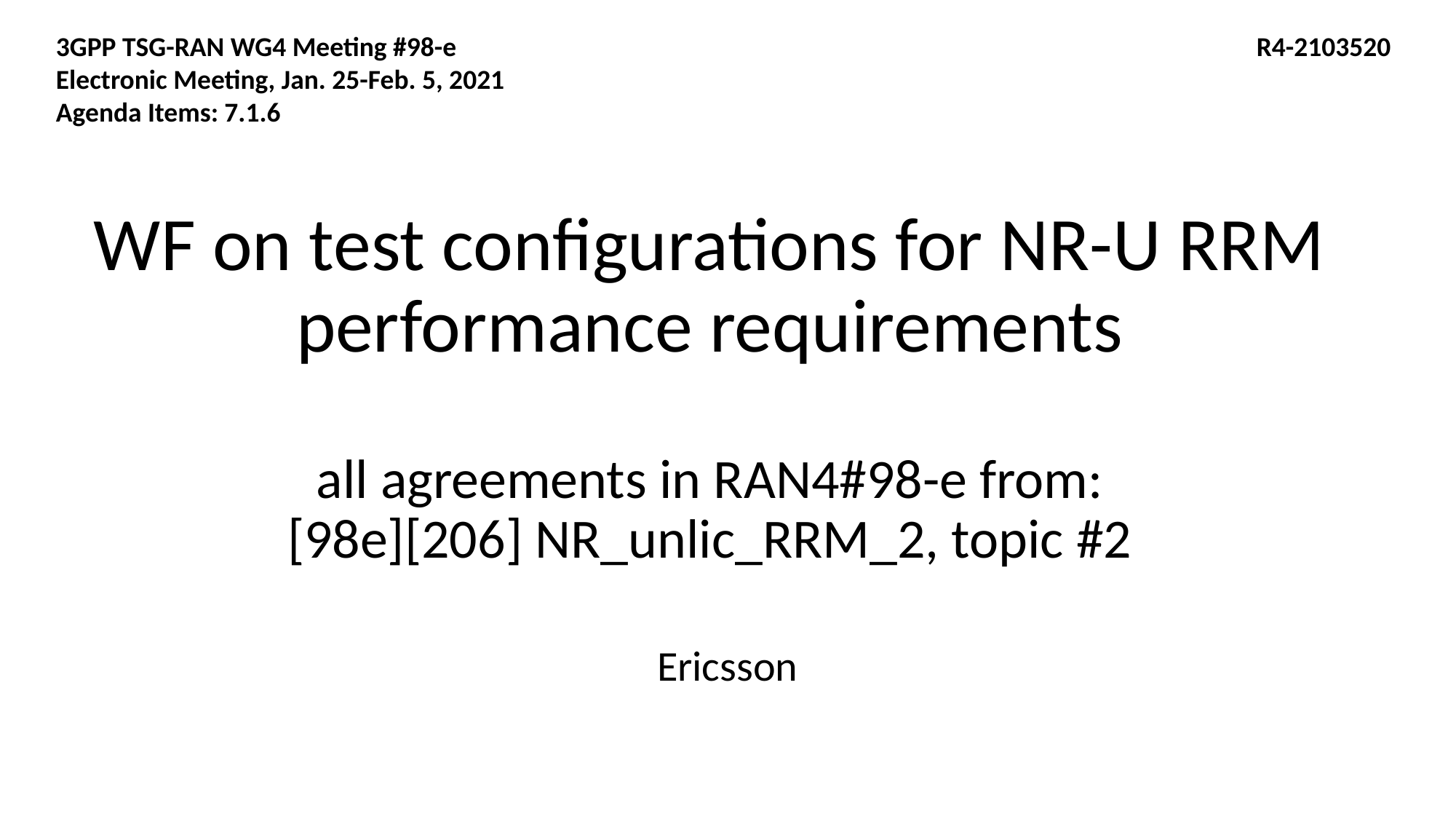

3GPP TSG-RAN WG4 Meeting #98-e 								R4-2103520
Electronic Meeting, Jan. 25-Feb. 5, 2021
Agenda Items: 7.1.6
# WF on test configurations for NR-U RRM performance requirements all agreements in RAN4#98-e from: [98e][206] NR_unlic_RRM_2, topic #2
Ericsson